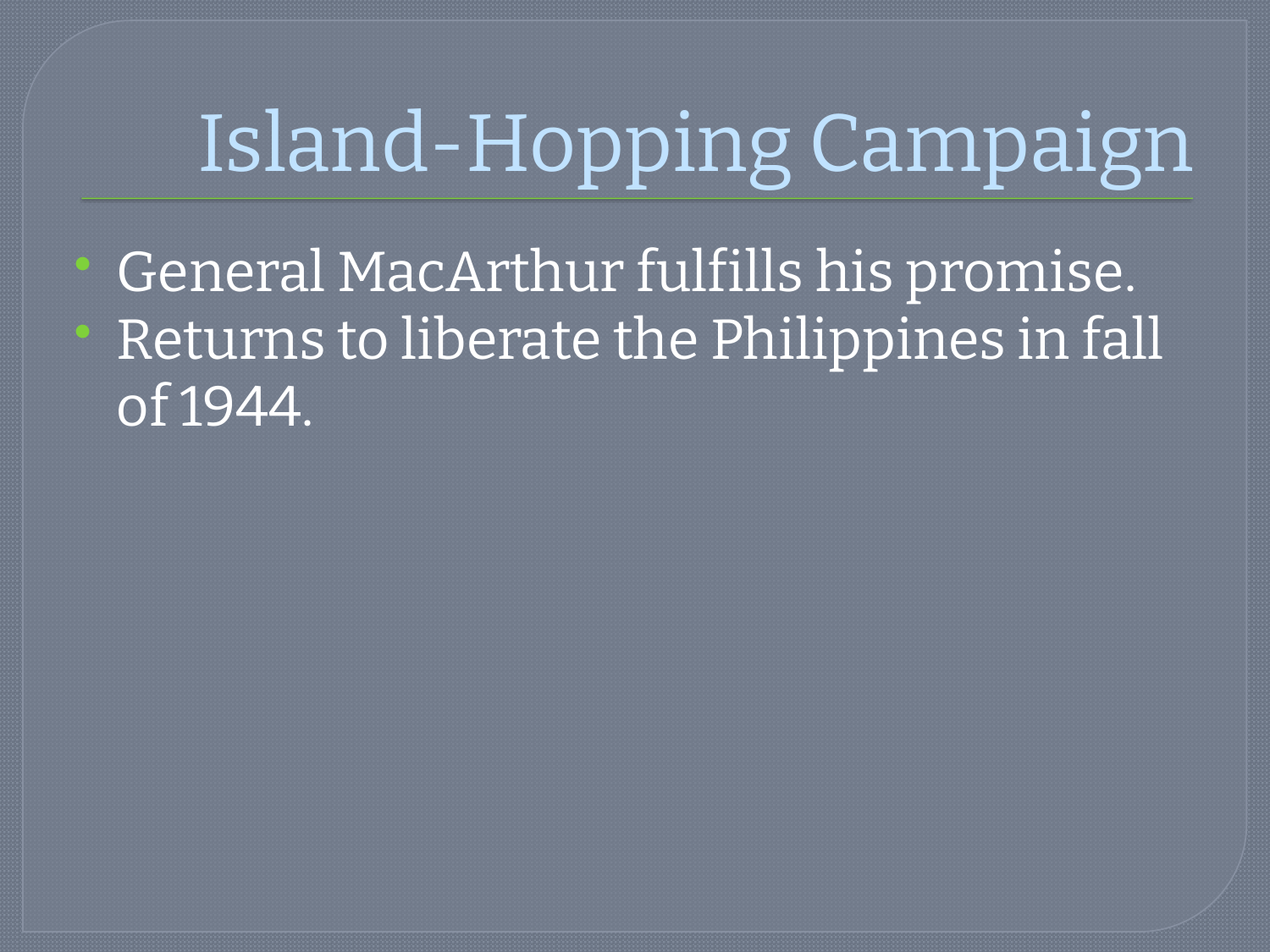

# Island-Hopping Campaign
General MacArthur fulfills his promise.
Returns to liberate the Philippines in fall of 1944.